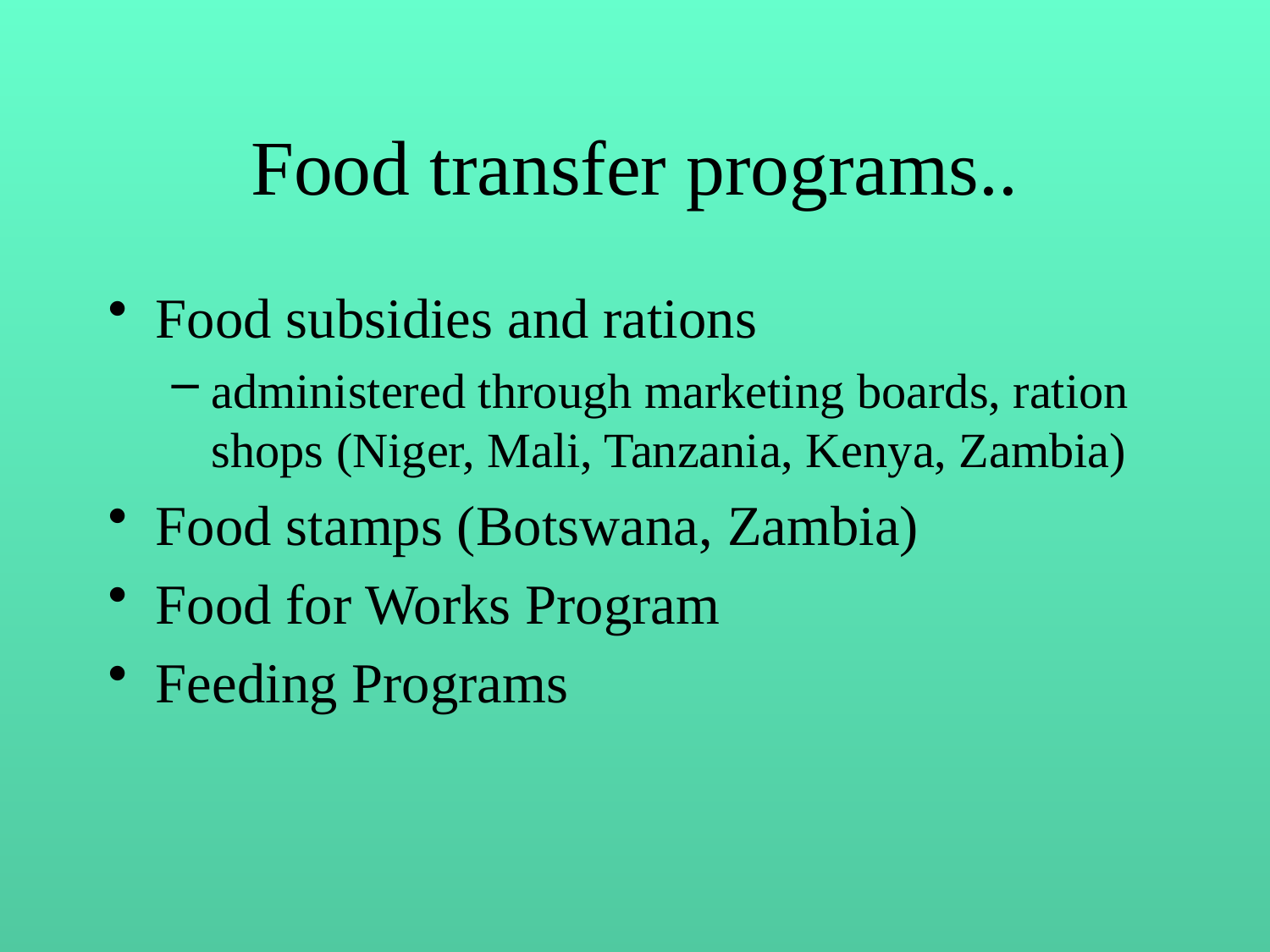

# Food transfer programs..
Food subsidies and rations
administered through marketing boards, ration shops (Niger, Mali, Tanzania, Kenya, Zambia)
Food stamps (Botswana, Zambia)
Food for Works Program
Feeding Programs